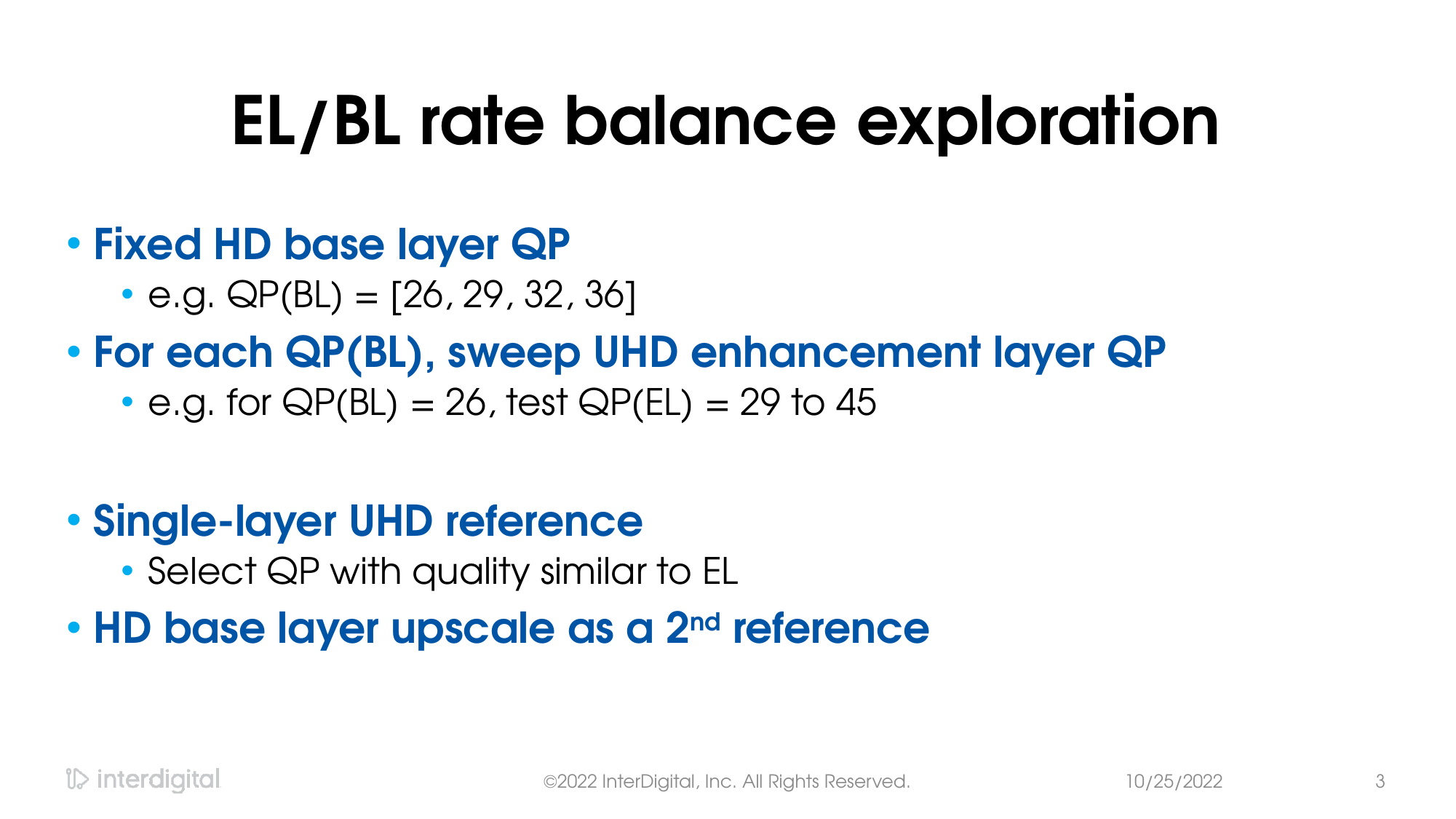

# EL/BL rate balance exploration
Fixed HD base layer QP
e.g. QP(BL) = [26, 29, 32, 36]
For each QP(BL), sweep UHD enhancement layer QP
e.g. for QP(BL) = 26, test QP(EL) = 29 to 45

Single-layer UHD reference
Select QP with quality similar to EL
HD base layer upscale as a 2nd reference

©2022 InterDigital, Inc. All Rights Reserved.
10/25/2022
3